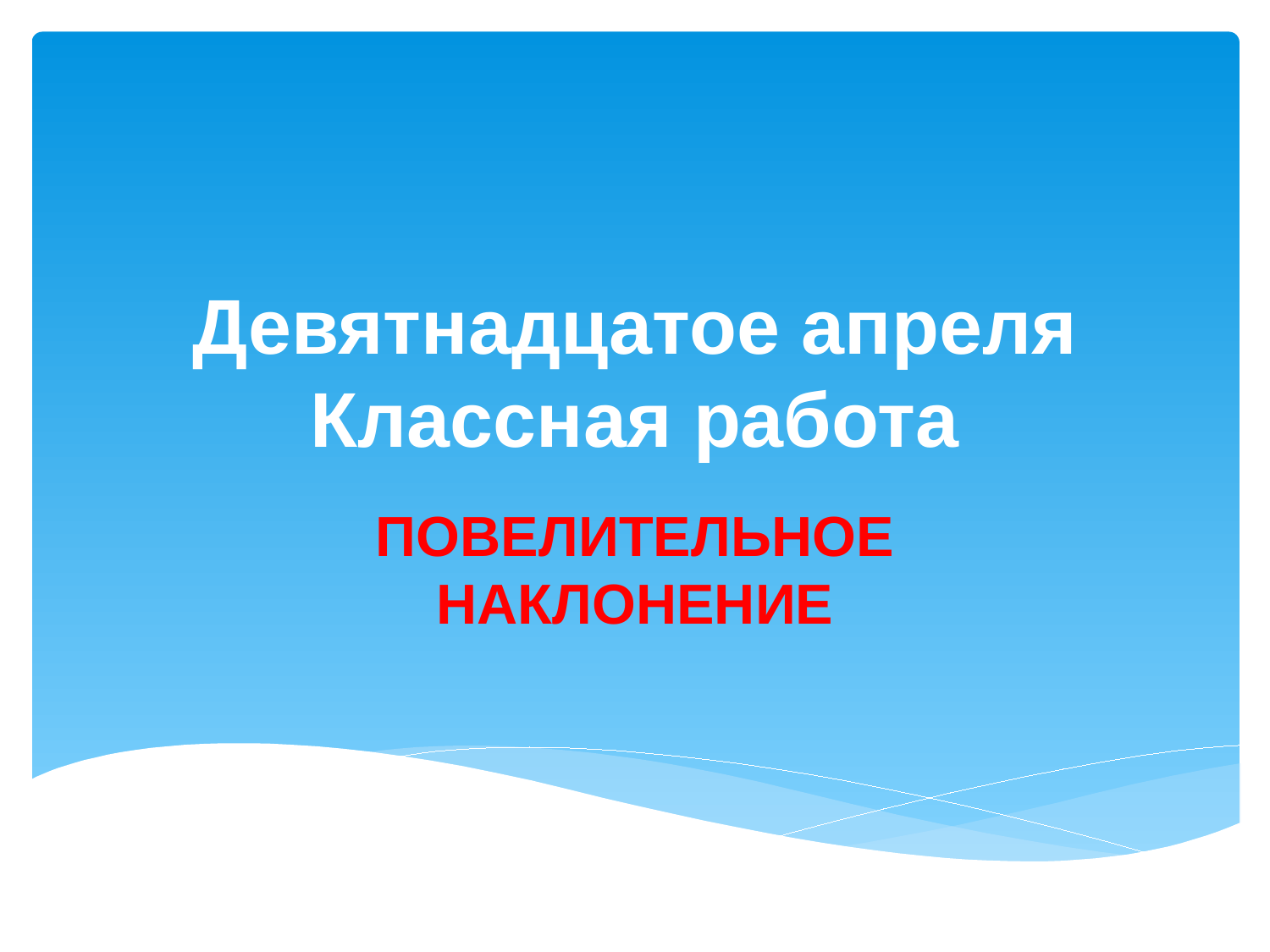

# Девятнадцатое апреля Классная работа
ПОВЕЛИТЕЛЬНОЕ НАКЛОНЕНИЕ